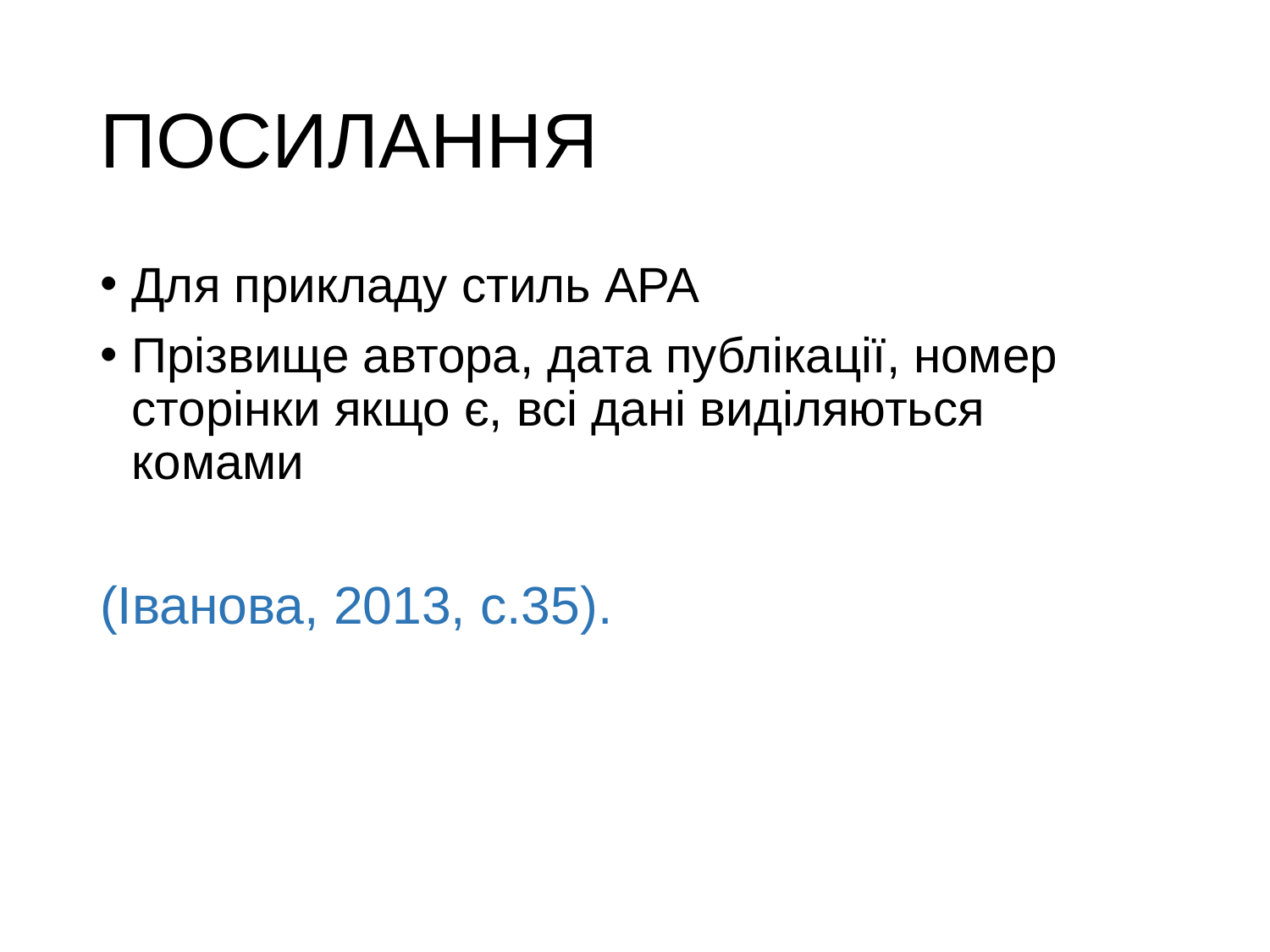

# ПОСИЛАННЯ
Для прикладу стиль АРА
Прізвище автора, дата публікації, номер сторінки якщо є, всі дані виділяються комами

(Іванова, 2013, с.35).